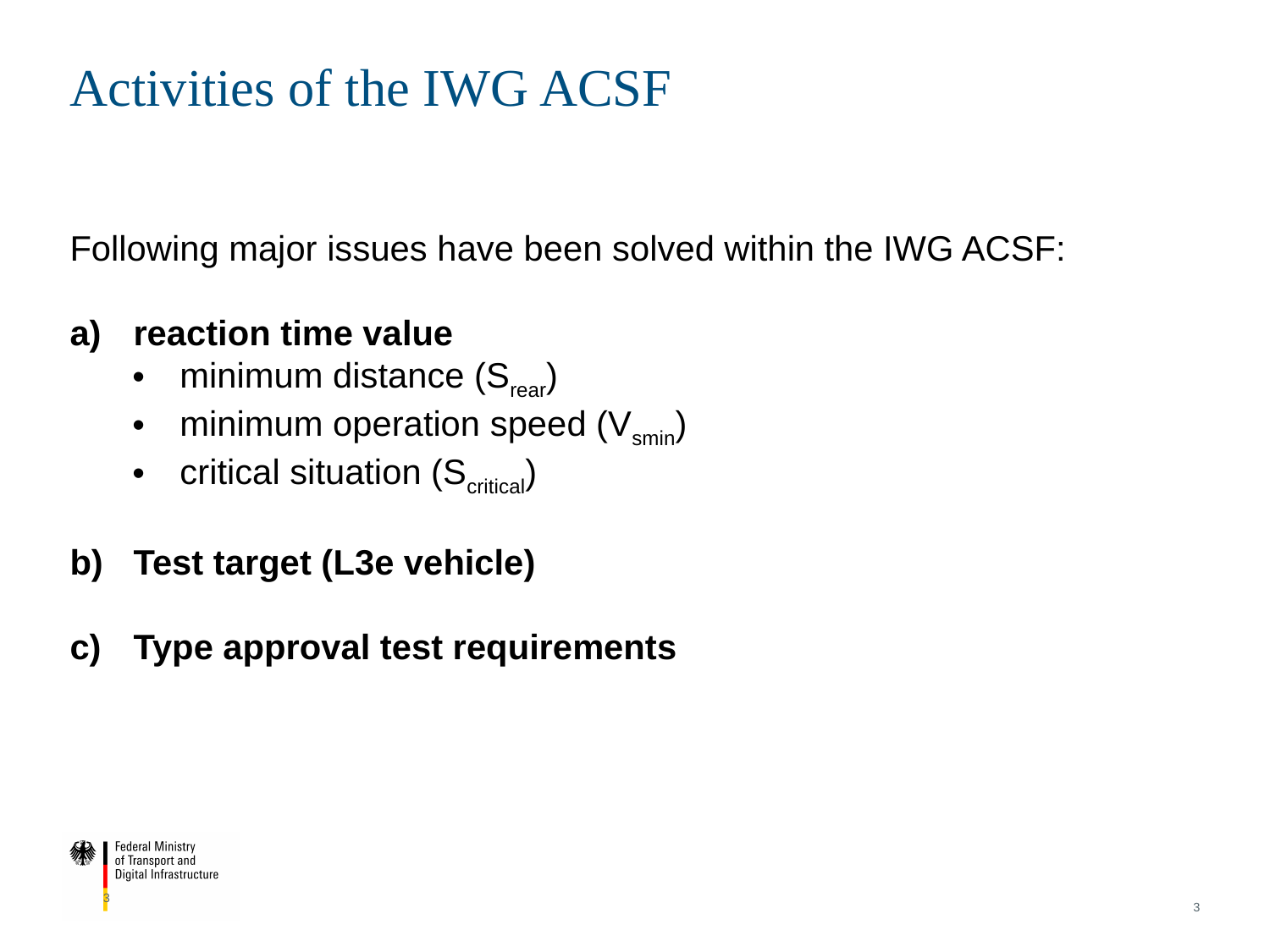

# Activities of the IWG ACSF
Following major issues have been solved within the IWG ACSF:

reaction time value
minimum distance (Srear)
minimum operation speed (Vsmin)
critical situation (Scritical)

Test target (L3e vehicle)

Type approval test requirements
3
3